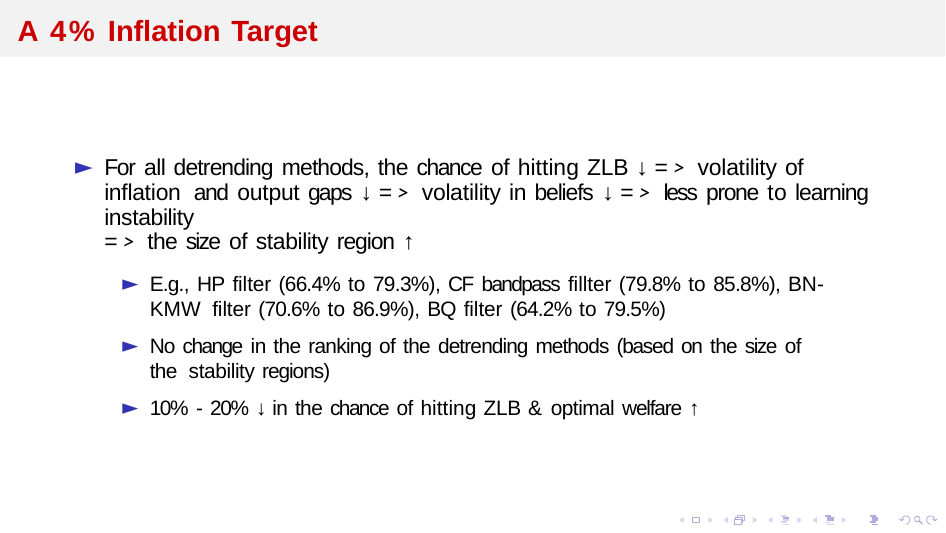

# A 4% Inflation Target
For all detrending methods, the chance of hitting ZLB ↓ => volatility of inflation  and output gaps ↓ => volatility in beliefs ↓ => less prone to learning instability
=> the size of stability region ↑
E.g., HP filter (66.4% to 79.3%), CF bandpass fillter (79.8% to 85.8%), BN-KMW  filter (70.6% to 86.9%), BQ filter (64.2% to 79.5%)
No change in the ranking of the detrending methods (based on the size of the  stability regions)
10% - 20% ↓ in the chance of hitting ZLB & optimal welfare ↑